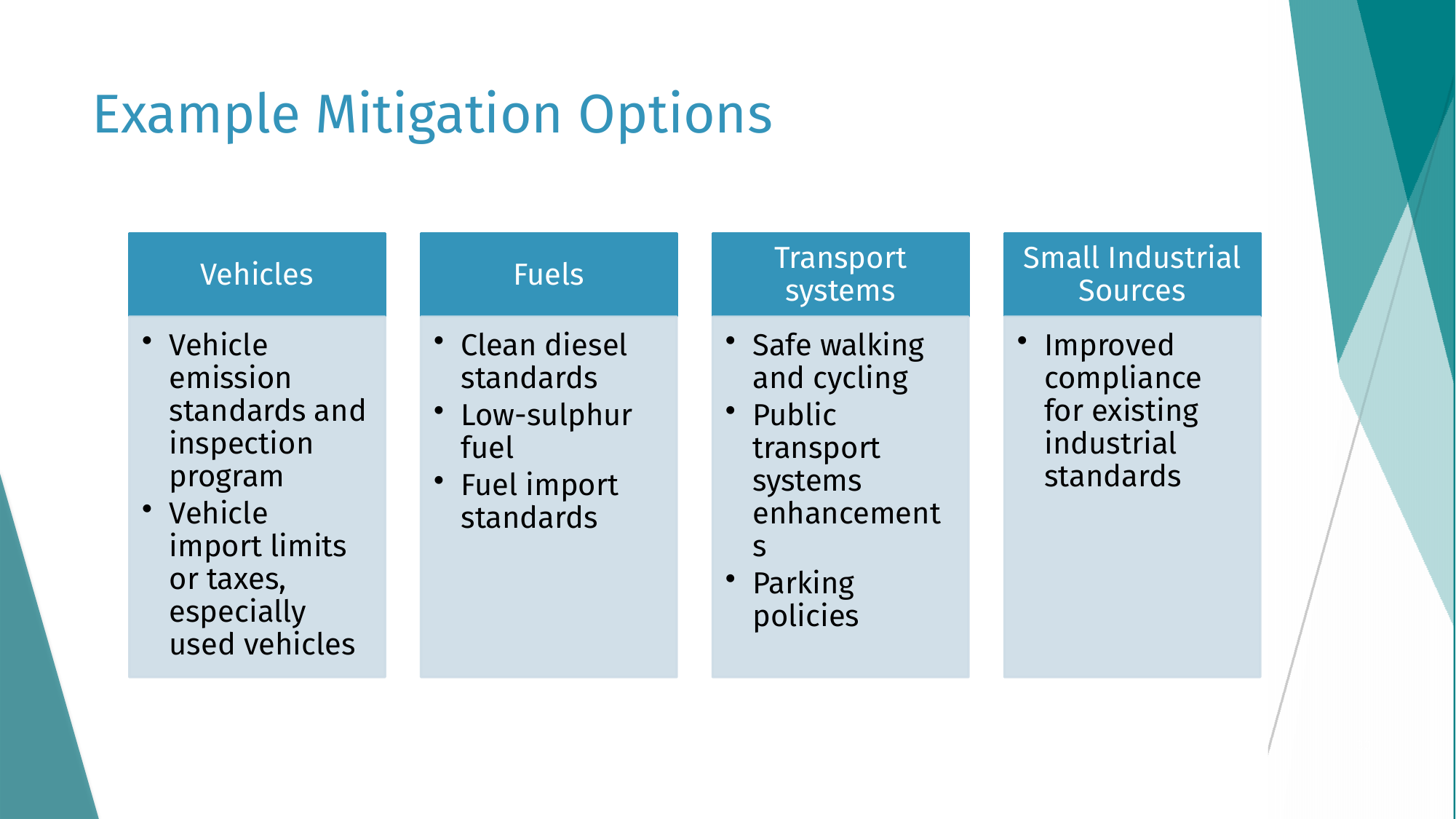

# Example Mitigation Options
Vehicles
Vehicle emission standards and inspection program
Vehicle import limits or taxes, especially used vehicles
Fuels
Clean diesel standards
Low-sulphur fuel
Fuel import standards
Transport systems
Safe walking and cycling
Public transport systems enhancements
Parking policies
Small Industrial Sources
Improved compliance for existing industrial standards
30